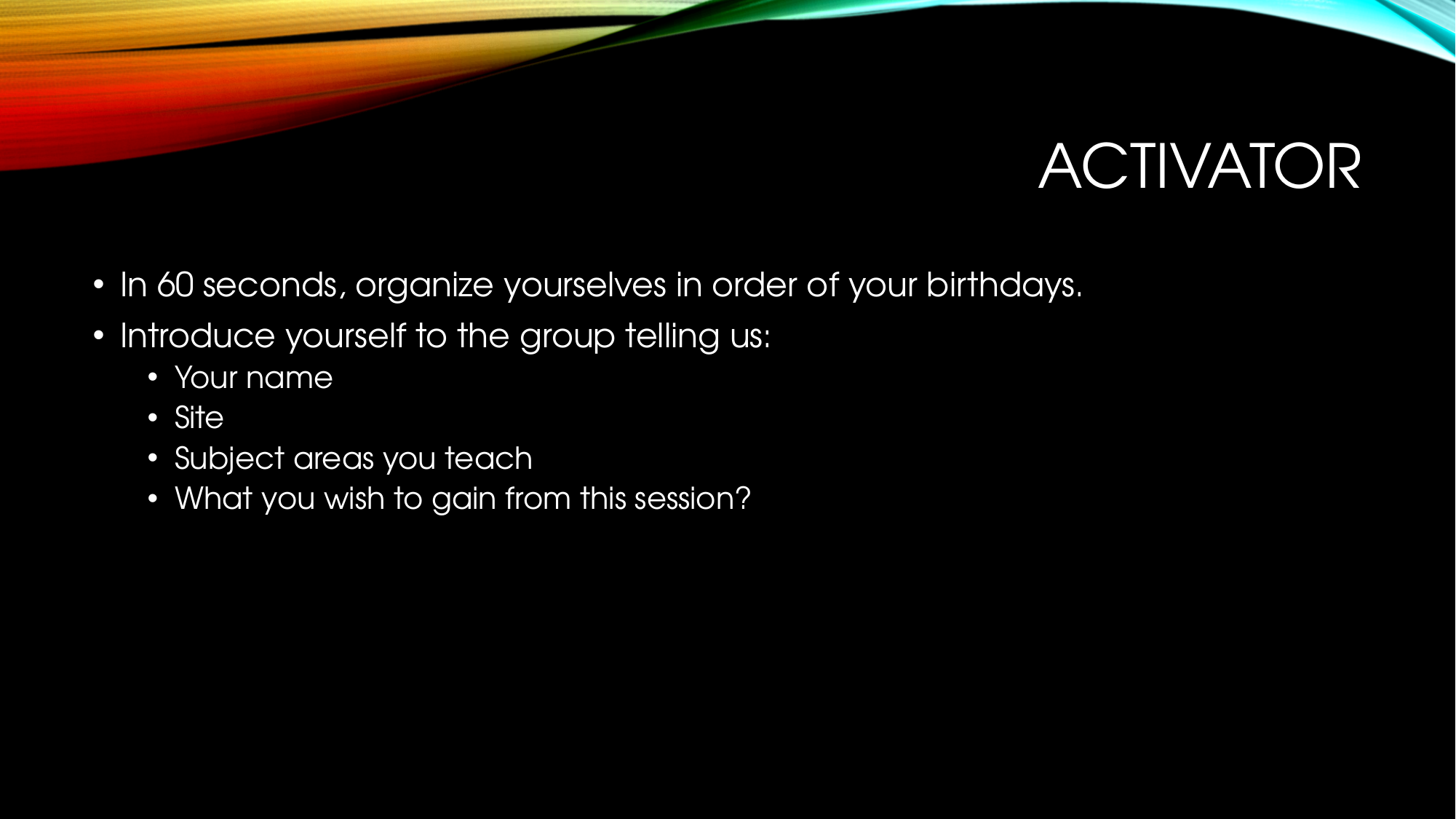

# Activator
In 60 seconds, organize yourselves in order of your birthdays.
Introduce yourself to the group telling us:
Your name
Site
Subject areas you teach
What you wish to gain from this session?